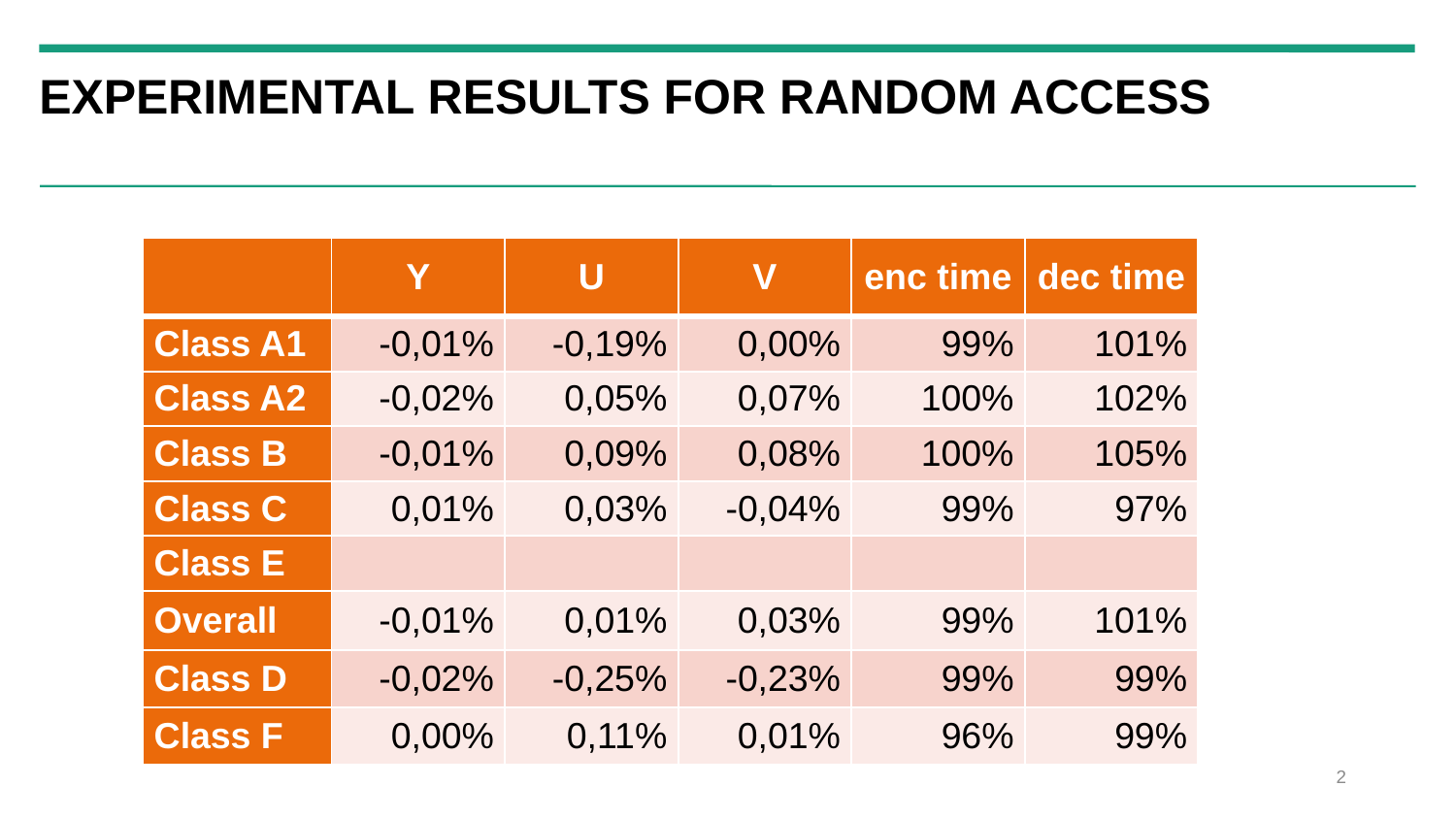

# ExperIMEntal results for random access

|  | Y | U | V | enc time | dec time |
| --- | --- | --- | --- | --- | --- |
| Class A1 | -0,01% | -0,19% | 0,00% | 99% | 101% |
| Class A2 | -0,02% | 0,05% | 0,07% | 100% | 102% |
| Class B | -0,01% | 0,09% | 0,08% | 100% | 105% |
| Class C | 0,01% | 0,03% | -0,04% | 99% | 97% |
| Class E |  |  |  |  |  |
| Overall | -0,01% | 0,01% | 0,03% | 99% | 101% |
| Class D | -0,02% | -0,25% | -0,23% | 99% | 99% |
| Class F | 0,00% | 0,11% | 0,01% | 96% | 99% |
2